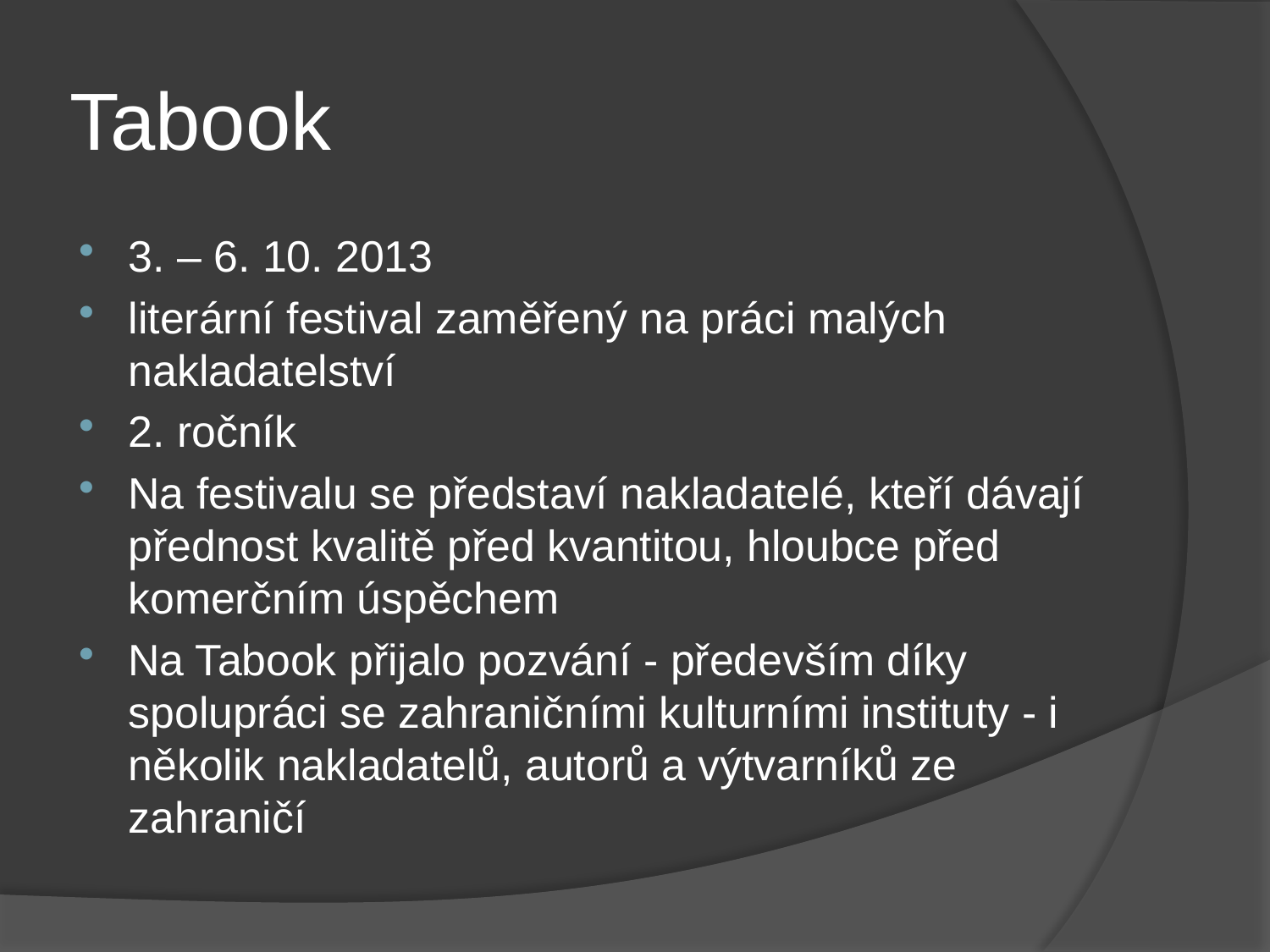

# Tabook
3. – 6. 10. 2013
literární festival zaměřený na práci malých nakladatelství
2. ročník
Na festivalu se představí nakladatelé, kteří dávají přednost kvalitě před kvantitou, hloubce před komerčním úspěchem
Na Tabook přijalo pozvání - především díky spolupráci se zahraničními kulturními instituty - i několik nakladatelů, autorů a výtvarníků ze zahraničí